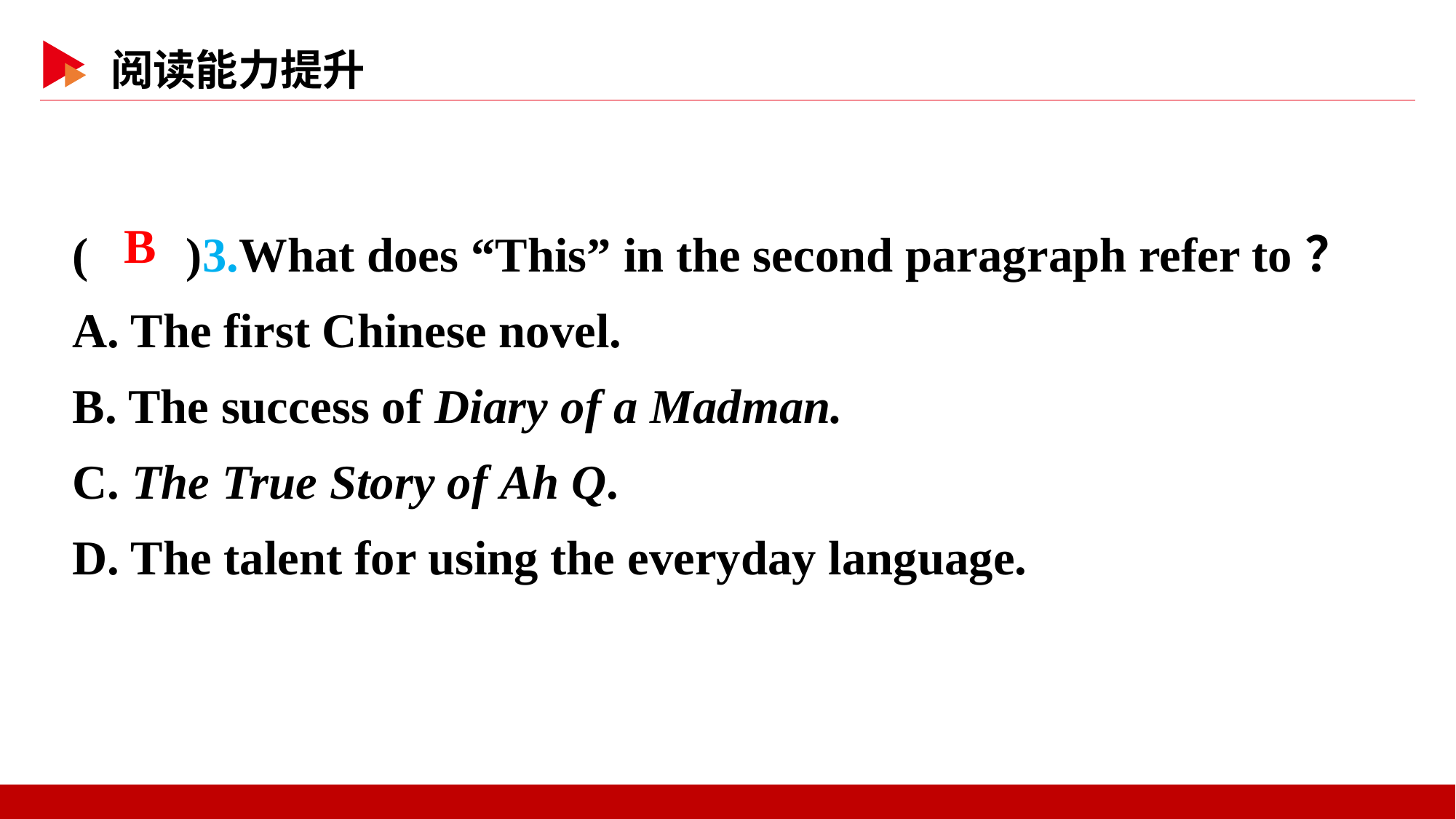

(        )3.What does “This” in the second paragraph refer to？
A. The first Chinese novel.
B. The success of Diary of a Madman.
C. The True Story of Ah Q.
D. The talent for using the everyday language.
   B